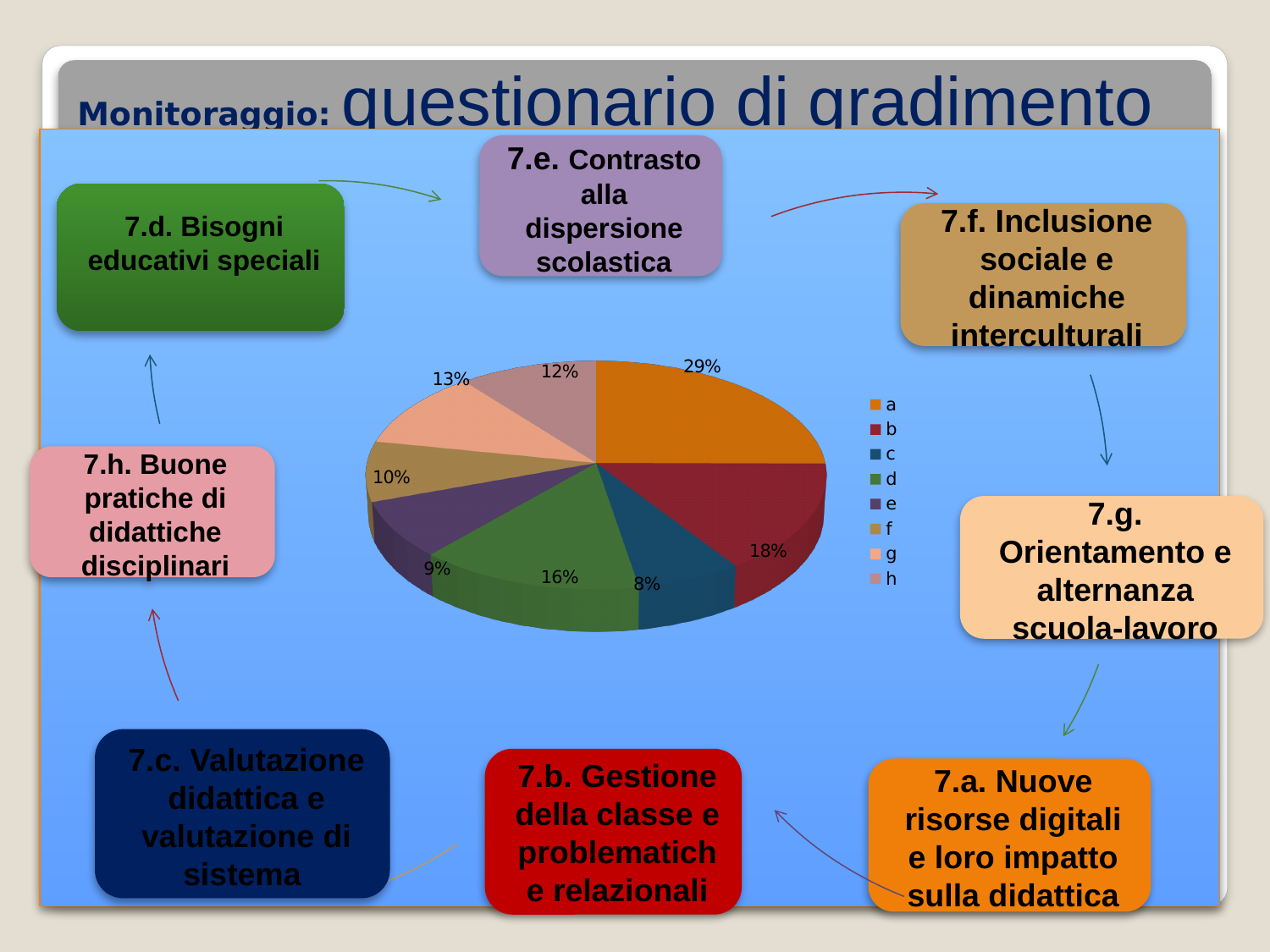

Monitoraggio: questionario di gradimento

7.e. Contrasto alla dispersione scolastica

7.f. Inclusione sociale e dinamiche interculturali

7.g. Orientamento e alternanza scuola-lavoro

7.a. Nuove risorse digitali e loro impatto sulla didattica

7.b. Gestione della classe e problematiche relazionali

7.c. Valutazione didattica e valutazione di sistema

7.h. Buone pratiche di didattiche disciplinari

7.d. Bisogni educativi speciali

[unsupported chart]